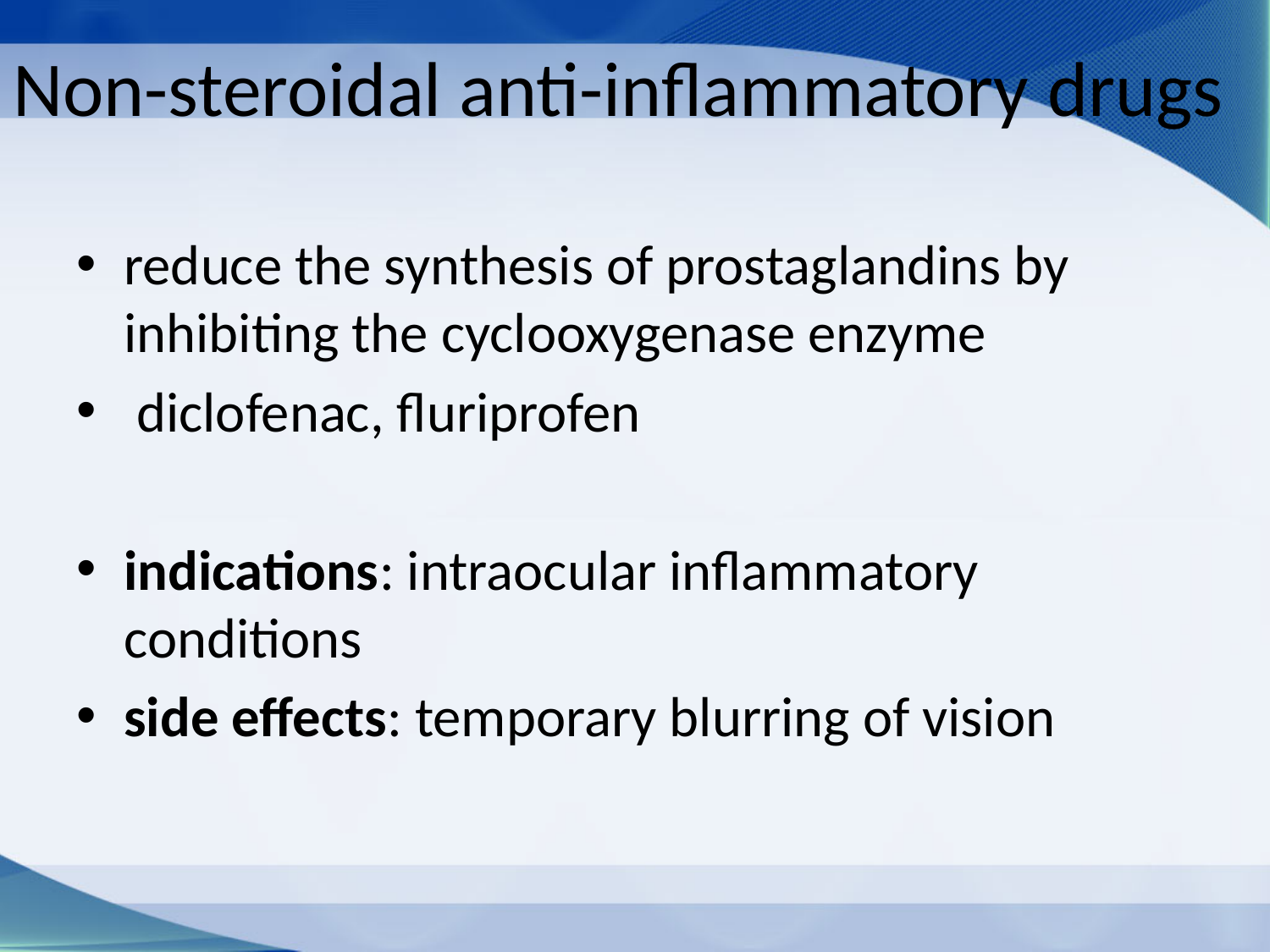

# Non-steroidal anti-inflammatory drugs
reduce the synthesis of prostaglandins by inhibiting the cyclooxygenase enzyme
 diclofenac, fluriprofen

indications: intraocular inflammatory conditions
side effects: temporary blurring of vision